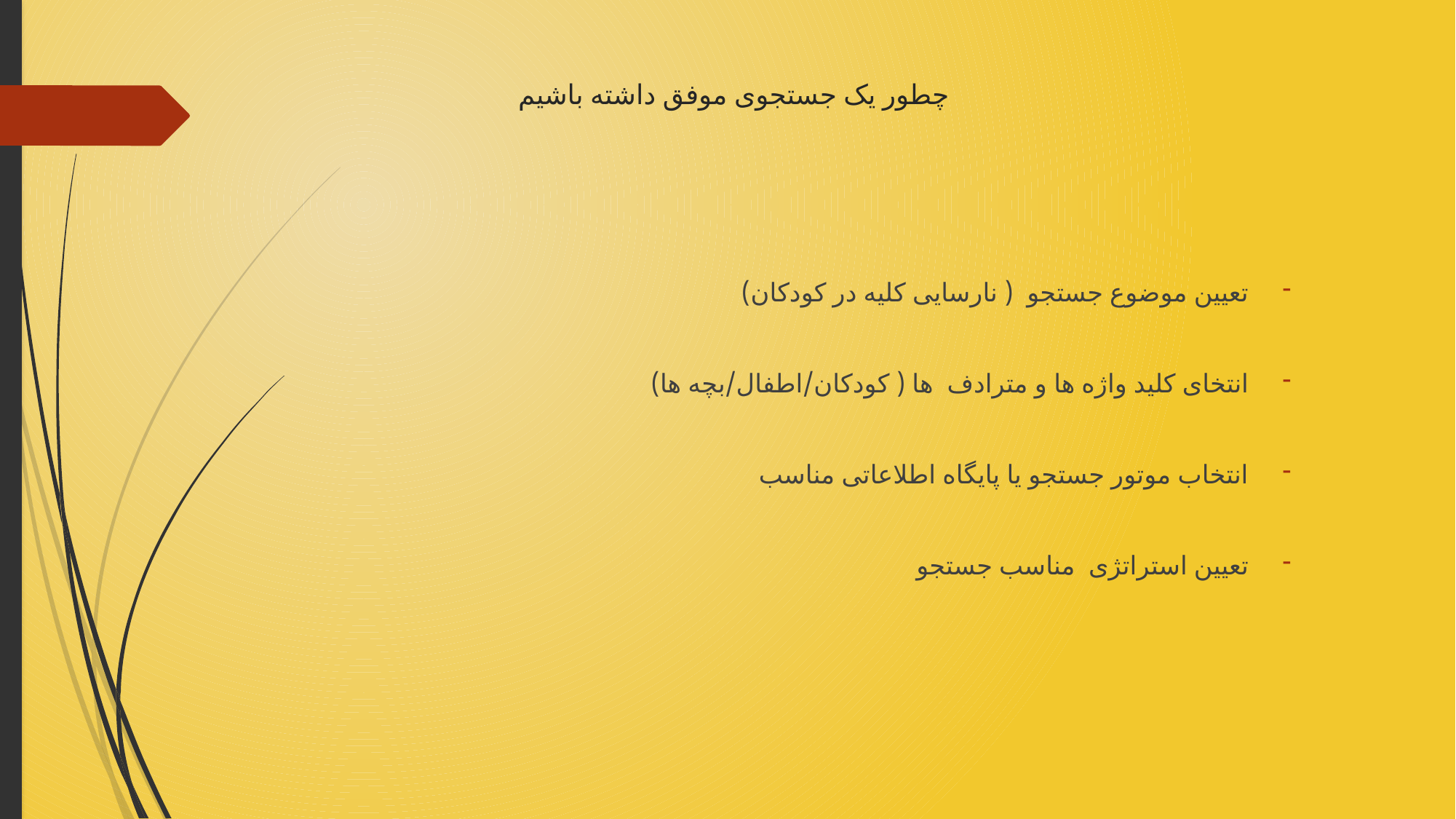

# چطور یک جستجوی موفق داشته باشیم
تعیین موضوع جستجو  ( نارسایی کلیه در کودکان)
انتخای کلید واژه ها و مترادف  ها ( کودکان/اطفال/بچه ها)
انتخاب موتور جستجو یا پایگاه اطلاعاتی مناسب
تعیین استراتژی  مناسب جستجو